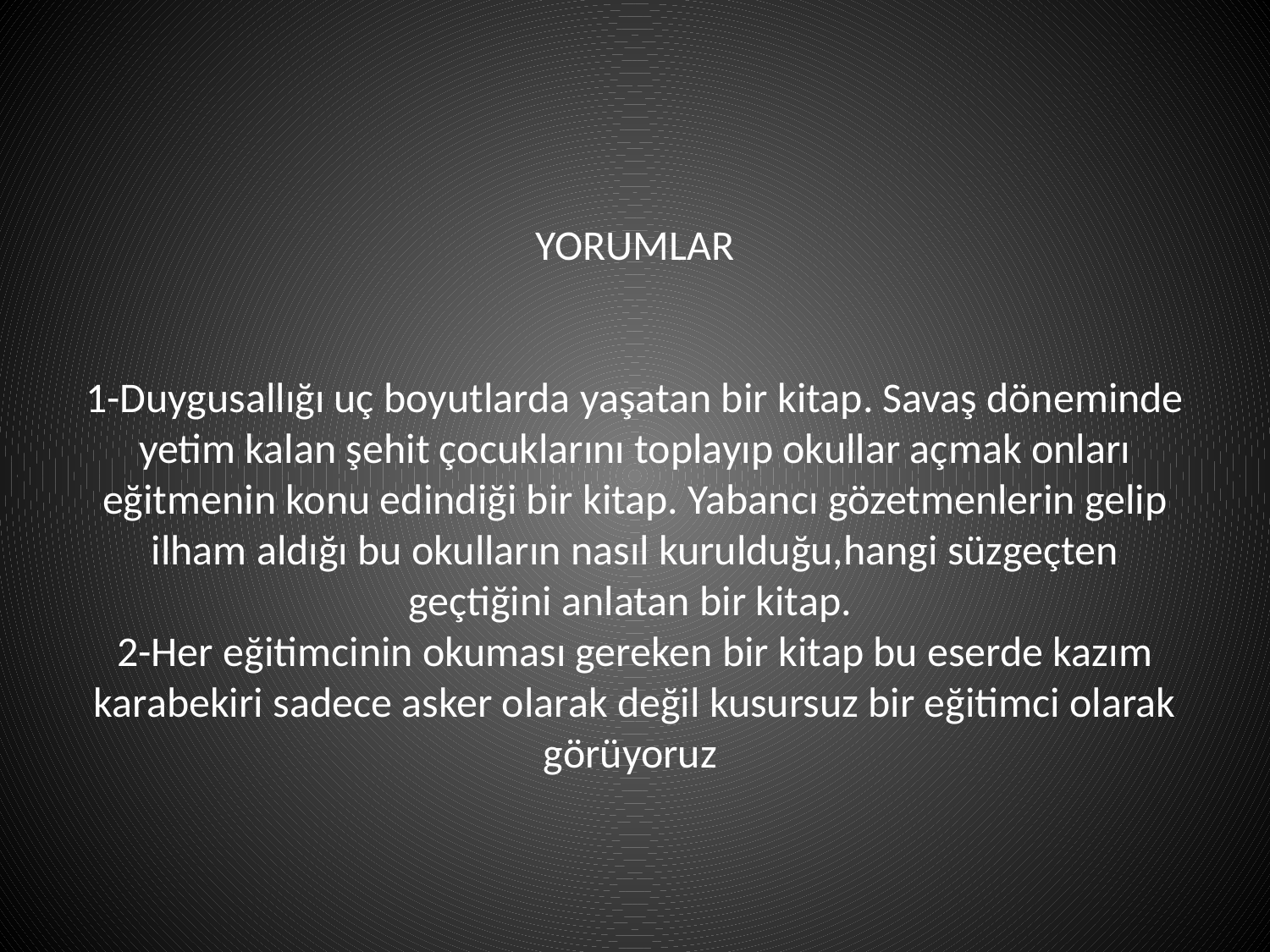

# YORUMLAR 1-Duygusallığı uç boyutlarda yaşatan bir kitap. Savaş döneminde yetim kalan şehit çocuklarını toplayıp okullar açmak onları eğitmenin konu edindiği bir kitap. Yabancı gözetmenlerin gelip ilham aldığı bu okulların nasıl kurulduğu,hangi süzgeçten geçtiğini anlatan bir kitap. 2-Her eğitimcinin okuması gereken bir kitap bu eserde kazım karabekiri sadece asker olarak değil kusursuz bir eğitimci olarak görüyoruz